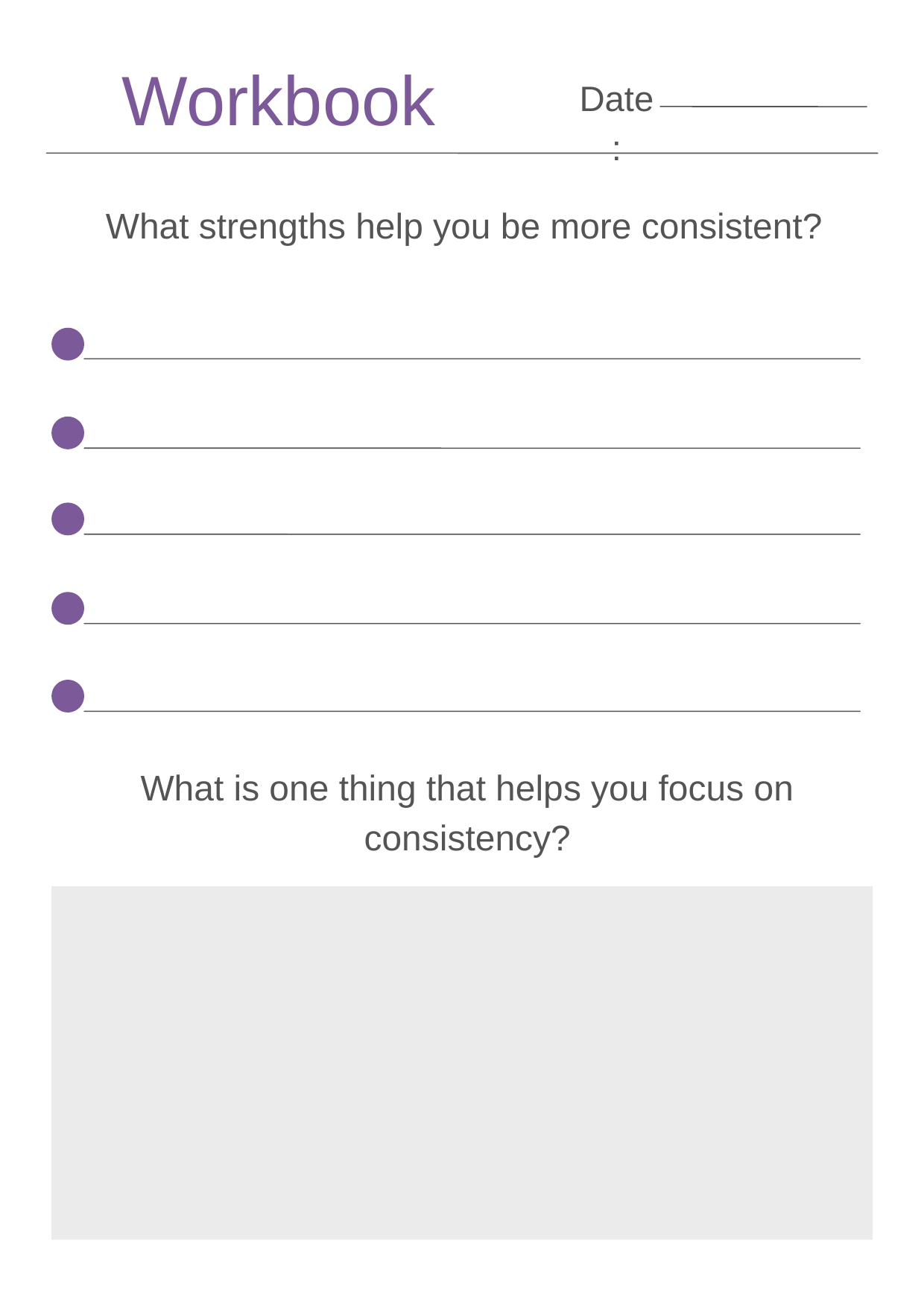

Workbook
Date:

What strengths help you be more consistent?

What is one thing that helps you focus on consistency?